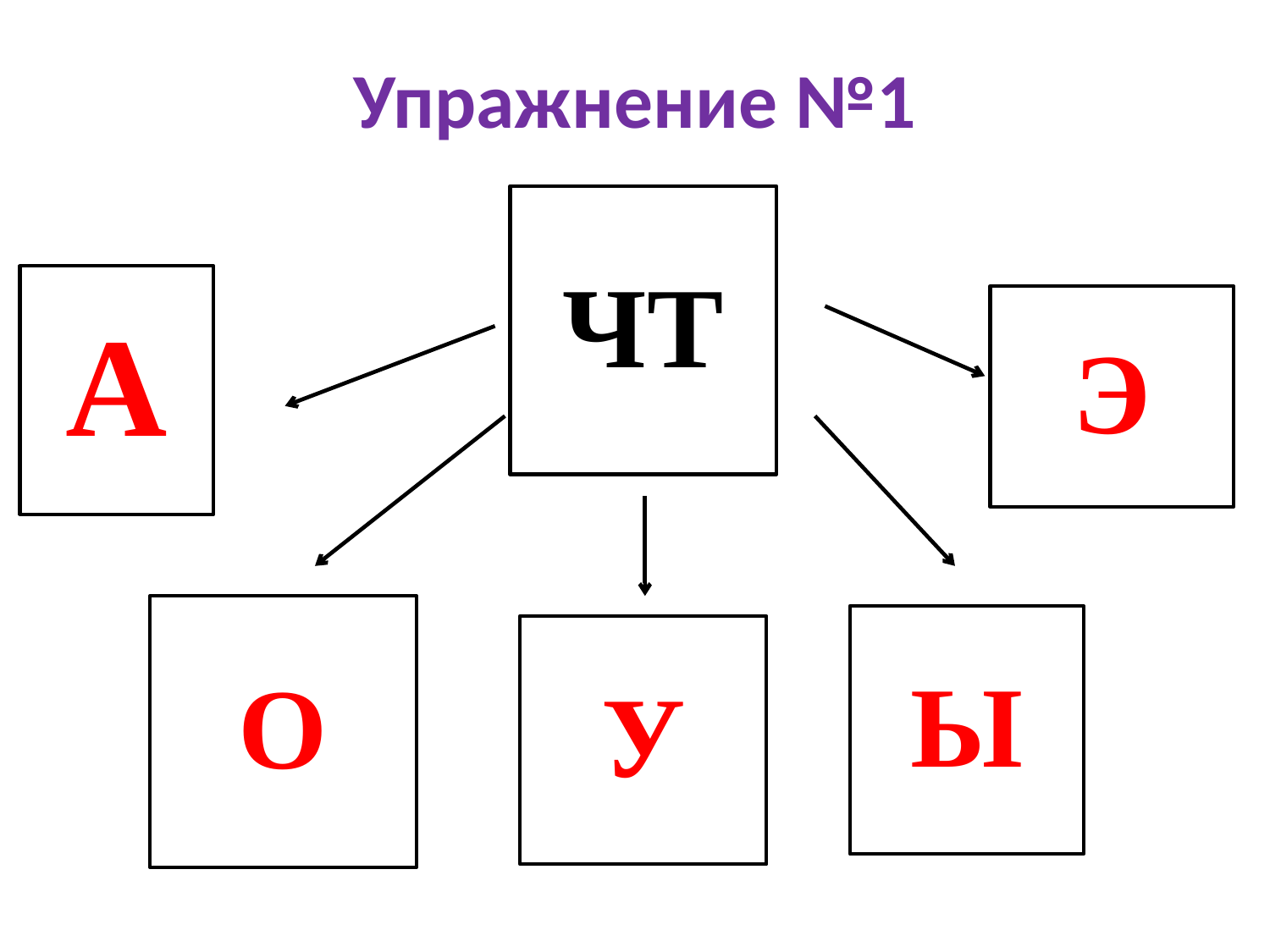

# Упражнение №1
А
О
У
Ы
Э
ЧТ